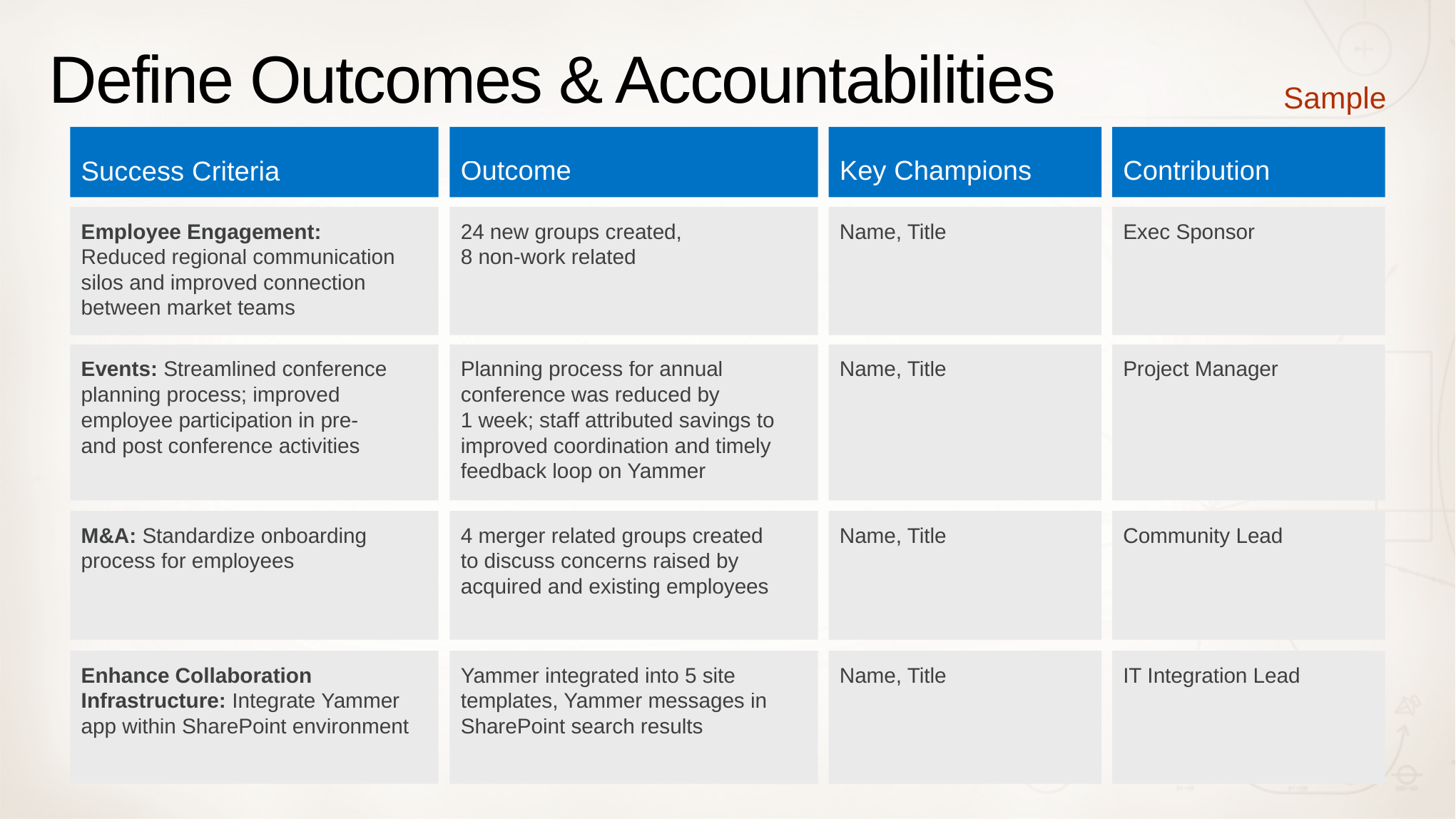

# Define Outcomes & Accountabilities
Sample
Success Criteria
Outcome
Key Champions
Contribution
Employee Engagement:
Reduced regional communication silos and improved connection
between market teams
24 new groups created,
8 non-work related
Name, Title
Exec Sponsor
Events: Streamlined conference planning process; improved employee participation in pre-
and post conference activities
Planning process for annual conference was reduced by
1 week; staff attributed savings to improved coordination and timely feedback loop on Yammer
Name, Title
Project Manager
M&A: Standardize onboarding process for employees
4 merger related groups created
to discuss concerns raised by acquired and existing employees
Name, Title
Community Lead
Enhance Collaboration Infrastructure: Integrate Yammer app within SharePoint environment
Yammer integrated into 5 site templates, Yammer messages in SharePoint search results
Name, Title
IT Integration Lead